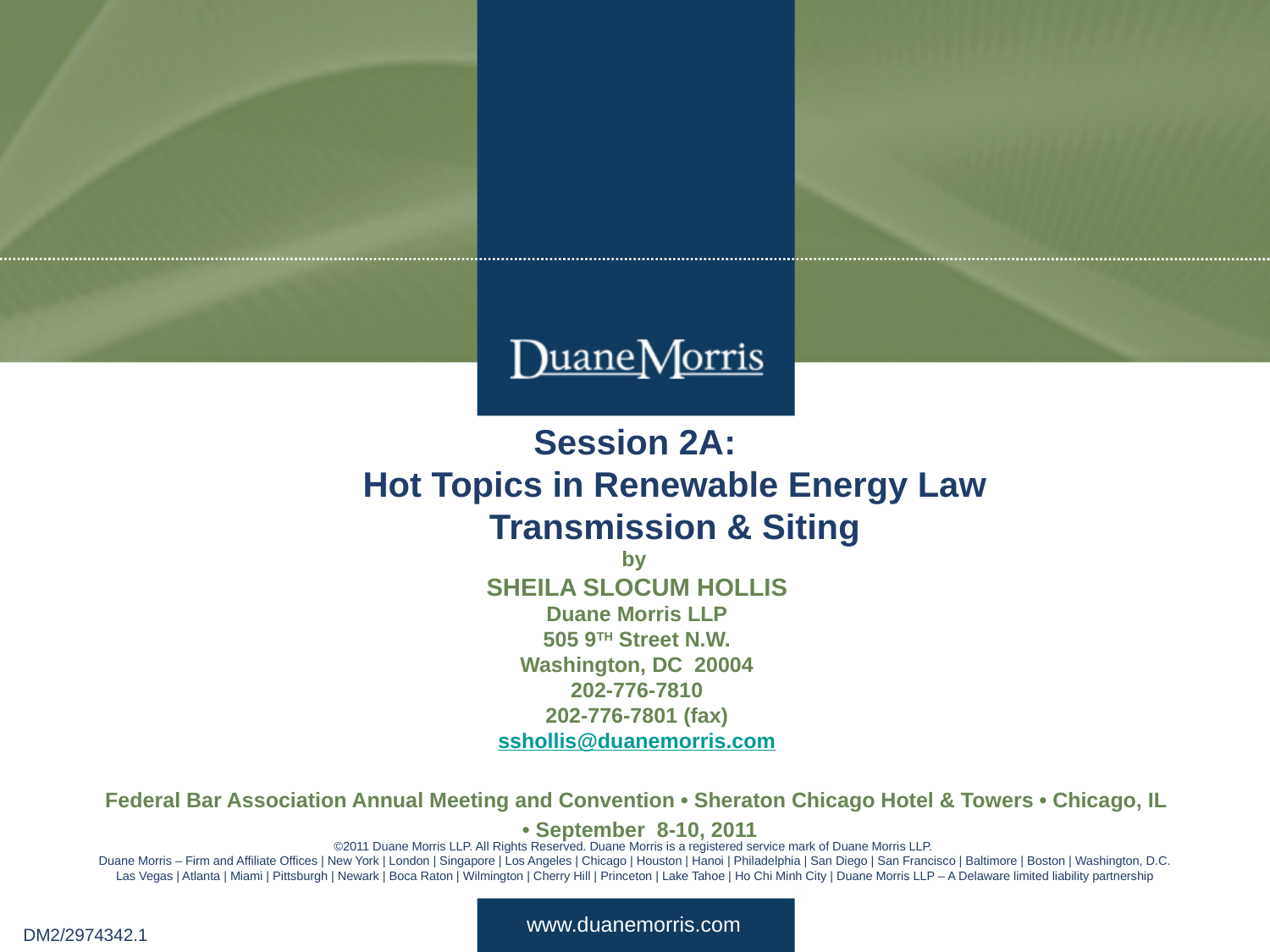

# Session 2A: Hot Topics in Renewable Energy Law Transmission & Siting
by
SHEILA SLOCUM HOLLIS
Duane Morris LLP
505 9TH Street N.W.
Washington, DC  20004
202-776-7810
202-776-7801 (fax)
sshollis@duanemorris.com

Federal Bar Association Annual Meeting and Convention • Sheraton Chicago Hotel & Towers • Chicago, IL
 • September  8-10, 2011
DM2/2974342.1